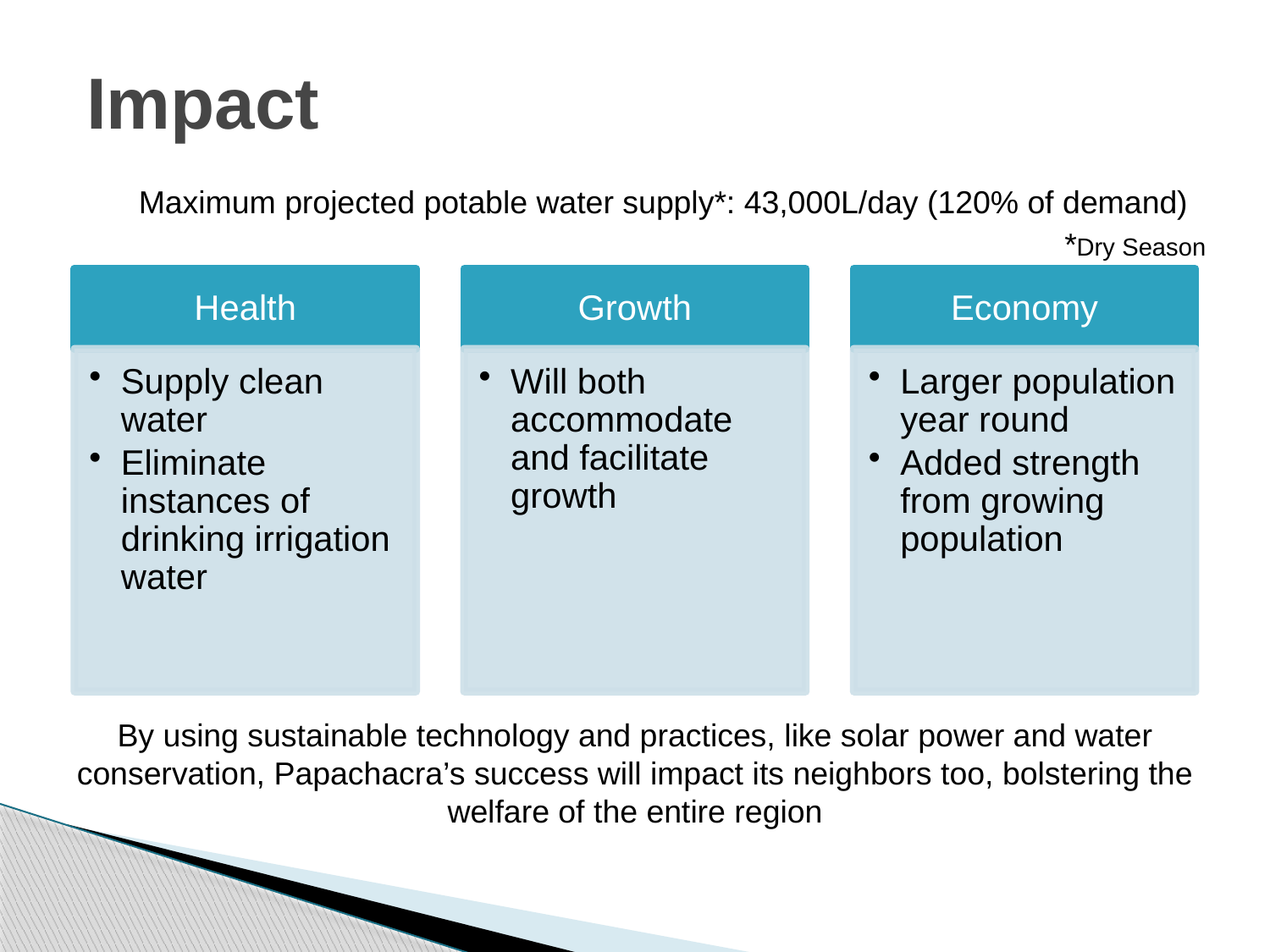

Impact
Maximum projected potable water supply*: 43,000L/day (120% of demand)
*Dry Season
Health
Supply clean water
Eliminate instances of drinking irrigation water
Growth
Will both accommodate and facilitate growth
Economy
Larger population year round
Added strength from growing population
By using sustainable technology and practices, like solar power and water conservation, Papachacra’s success will impact its neighbors too, bolstering the welfare of the entire region